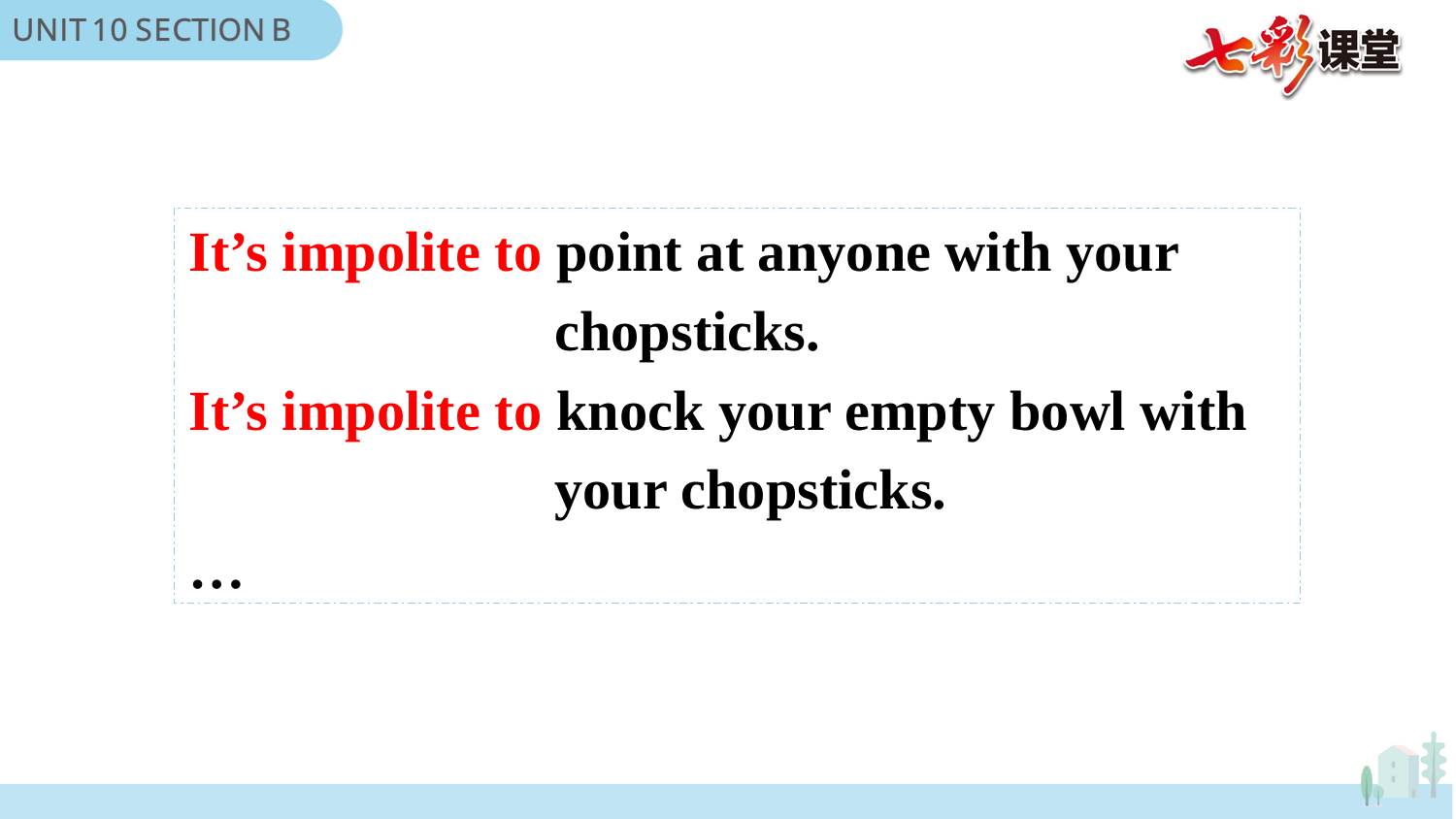

It’s impolite to point at anyone with your
                          chopsticks.
It’s impolite to knock your empty bowl with
                          your chopsticks.
…